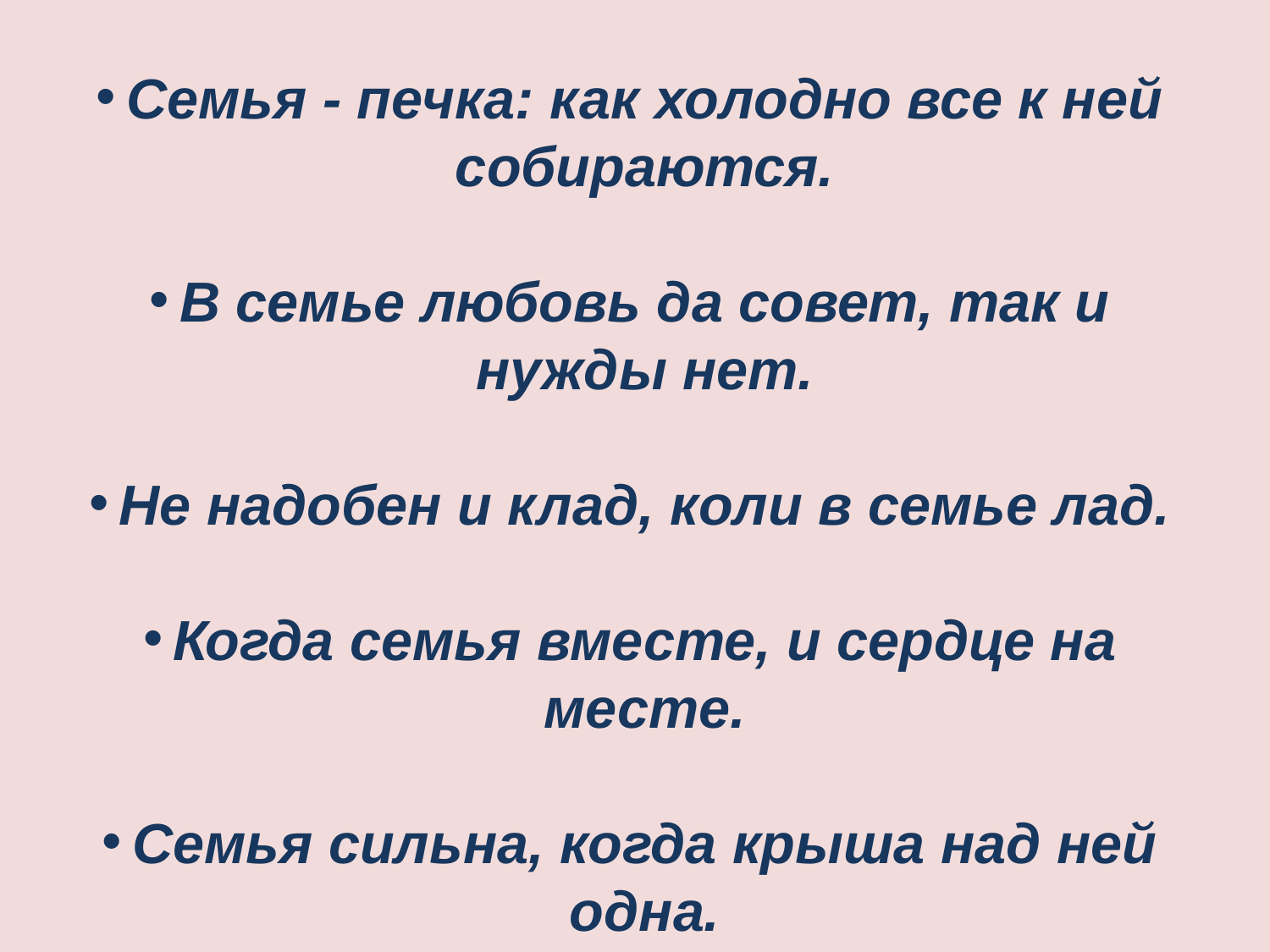

Семья - печка: как холодно все к ней собираются.

В семье любовь да совет, так и нужды нет.

Не надобен и клад, коли в семье лад.

Когда семья вместе, и сердце на месте.

Семья сильна, когда крыша над ней одна.